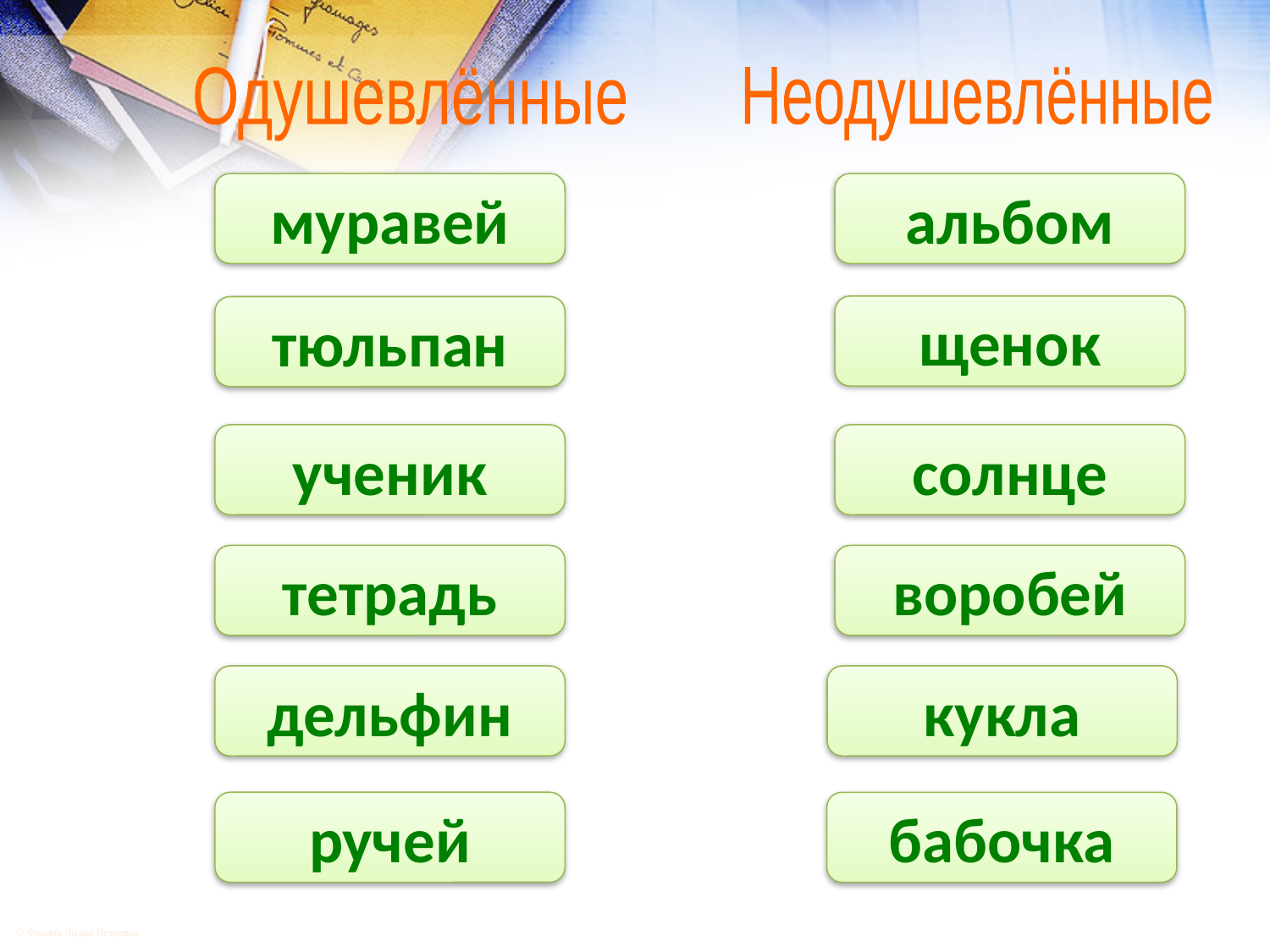

Одушевлённые
Неодушевлённые
муравей
альбом
щенок
тюльпан
ученик
солнце
тетрадь
воробей
дельфин
кукла
ручей
бабочка